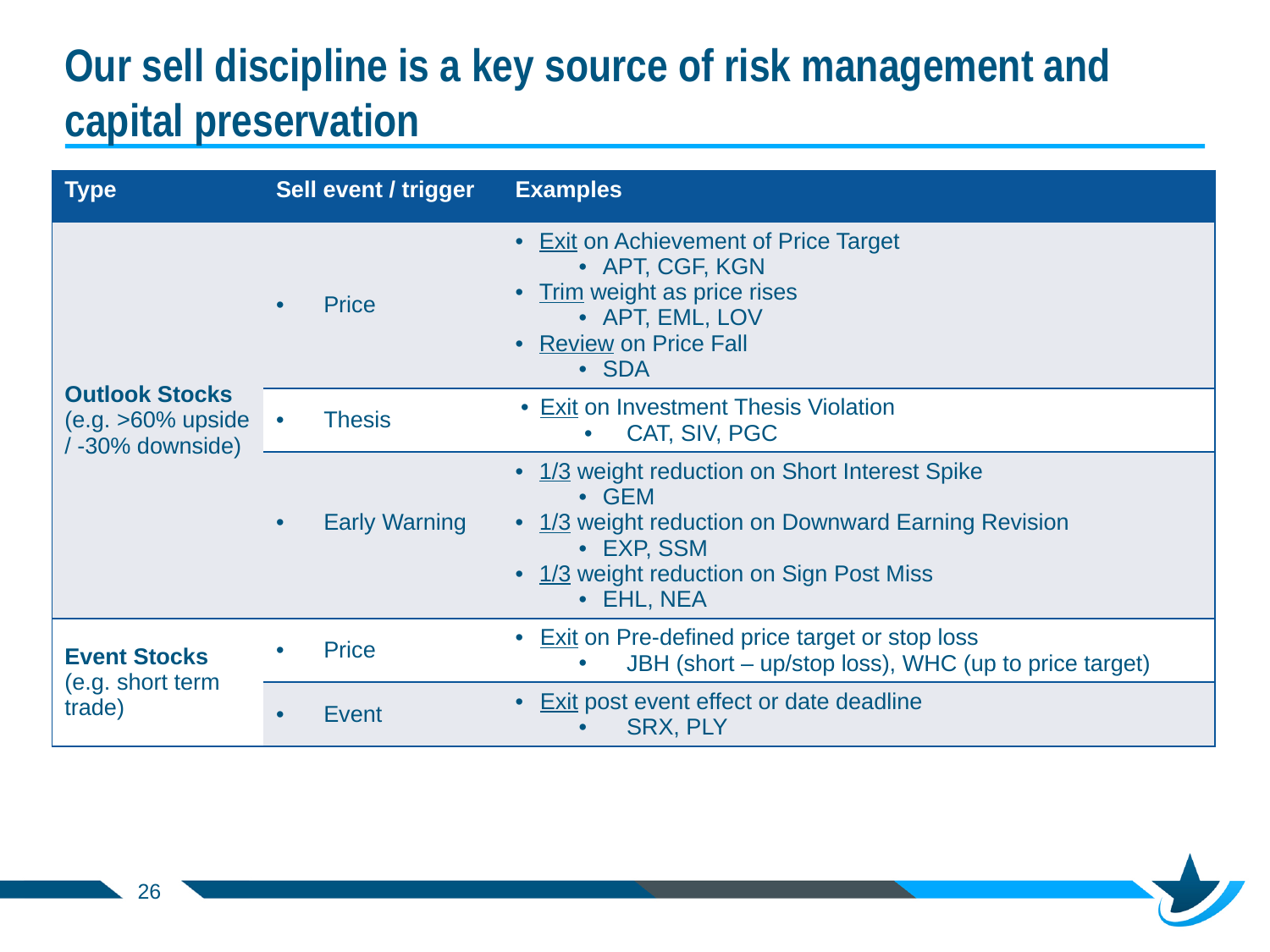

# Our sell discipline is a key source of risk management and capital preservation
| Type | Sell event / trigger | Examples |
| --- | --- | --- |
| Outlook Stocks (e.g. >60% upside / -30% downside) | Price | Exit on Achievement of Price Target APT, CGF, KGN Trim weight as price rises APT, EML, LOV Review on Price Fall SDA |
|  | Thesis | Exit on Investment Thesis Violation CAT, SIV, PGC |
|  | Early Warning | 1/3 weight reduction on Short Interest Spike GEM 1/3 weight reduction on Downward Earning Revision EXP, SSM 1/3 weight reduction on Sign Post Miss EHL, NEA |
| Event Stocks (e.g. short term trade) | Price | Exit on Pre-defined price target or stop loss JBH (short – up/stop loss), WHC (up to price target) |
|  | Event | Exit post event effect or date deadline SRX, PLY |
26